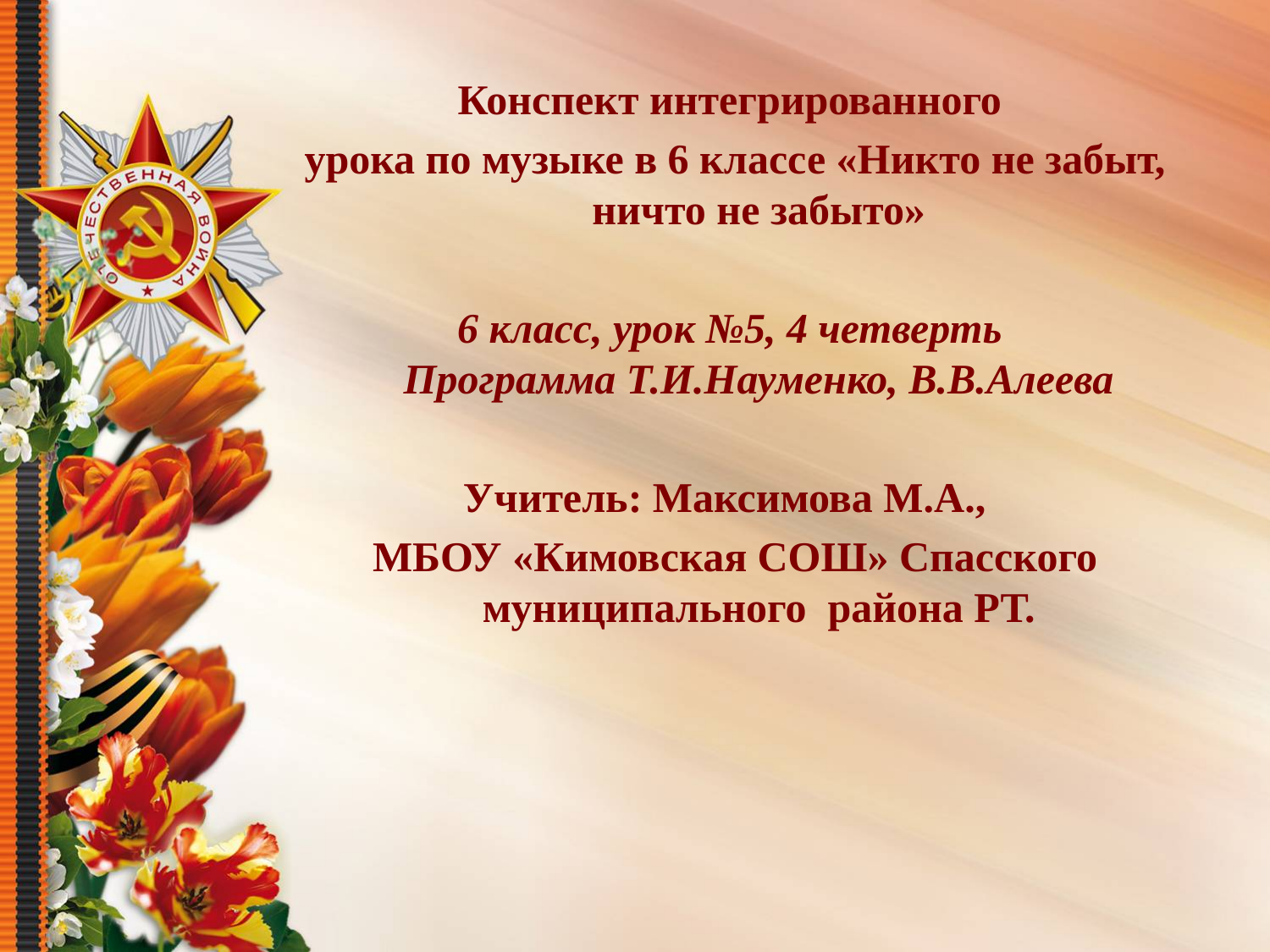

Конспект интегрированного
урока по музыке в 6 классе «Никто не забыт, ничто не забыто»

6 класс, урок №5, 4 четверть
Программа Т.И.Науменко, В.В.Алеева

Учитель: Максимова М.А.,
МБОУ «Кимовская СОШ» Спасского муниципального  района РТ.